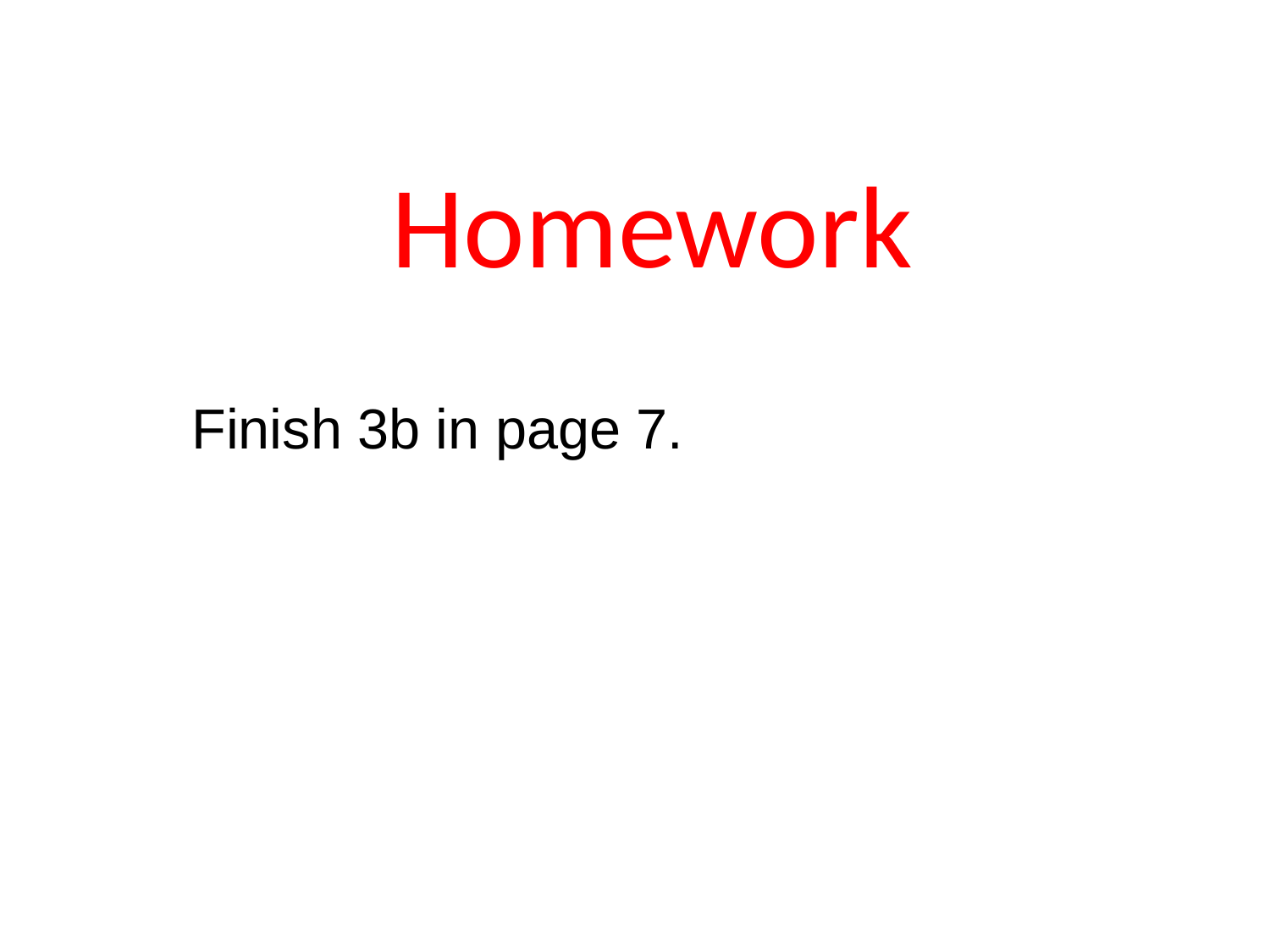

# Homework
Finish 3b in page 7.